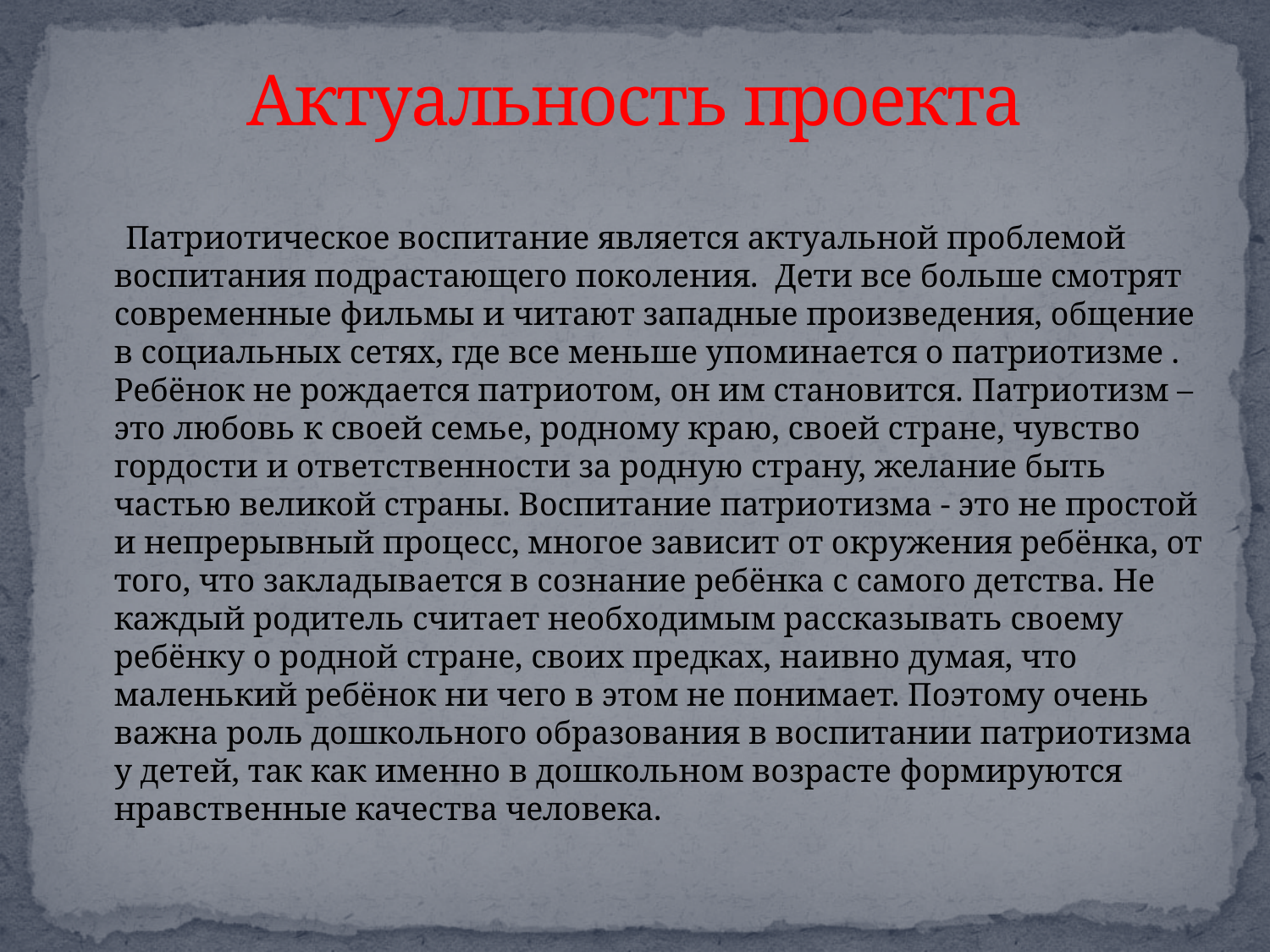

# Актуальность проекта
      Патриотическое воспитание является актуальной проблемой воспитания подрастающего поколения.  Дети все больше смотрят современные фильмы и читают западные произведения, общение в социальных сетях, где все меньше упоминается о патриотизме . Ребёнок не рождается патриотом, он им становится. Патриотизм – это любовь к своей семье, родному краю, своей стране, чувство гордости и ответственности за родную страну, желание быть частью великой страны. Воспитание патриотизма - это не простой и непрерывный процесс, многое зависит от окружения ребёнка, от того, что закладывается в сознание ребёнка с самого детства. Не каждый родитель считает необходимым рассказывать своему ребёнку о родной стране, своих предках, наивно думая, что маленький ребёнок ни чего в этом не понимает. Поэтому очень важна роль дошкольного образования в воспитании патриотизма у детей, так как именно в дошкольном возрасте формируются нравственные качества человека.